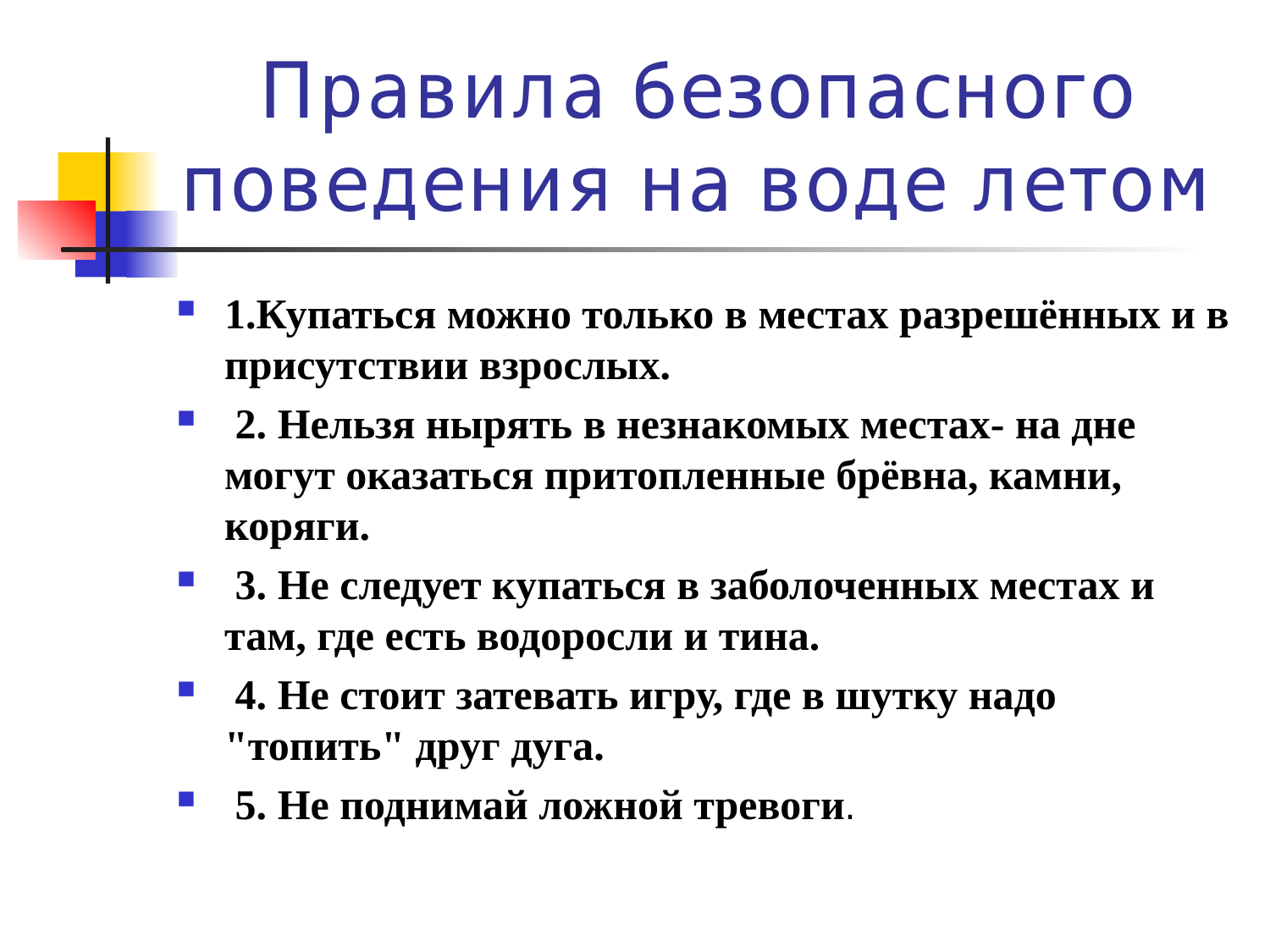

# Правила безопасного поведения на воде летом
1.Купаться можно только в местах разрешённых и в присутствии взрослых.
 2. Нельзя нырять в незнакомых местах- на дне могут оказаться притопленные брёвна, камни, коряги.
 3. Не следует купаться в заболоченных местах и там, где есть водоросли и тина.
 4. Не стоит затевать игру, где в шутку надо "топить" друг дуга.
 5. Не поднимай ложной тревоги.